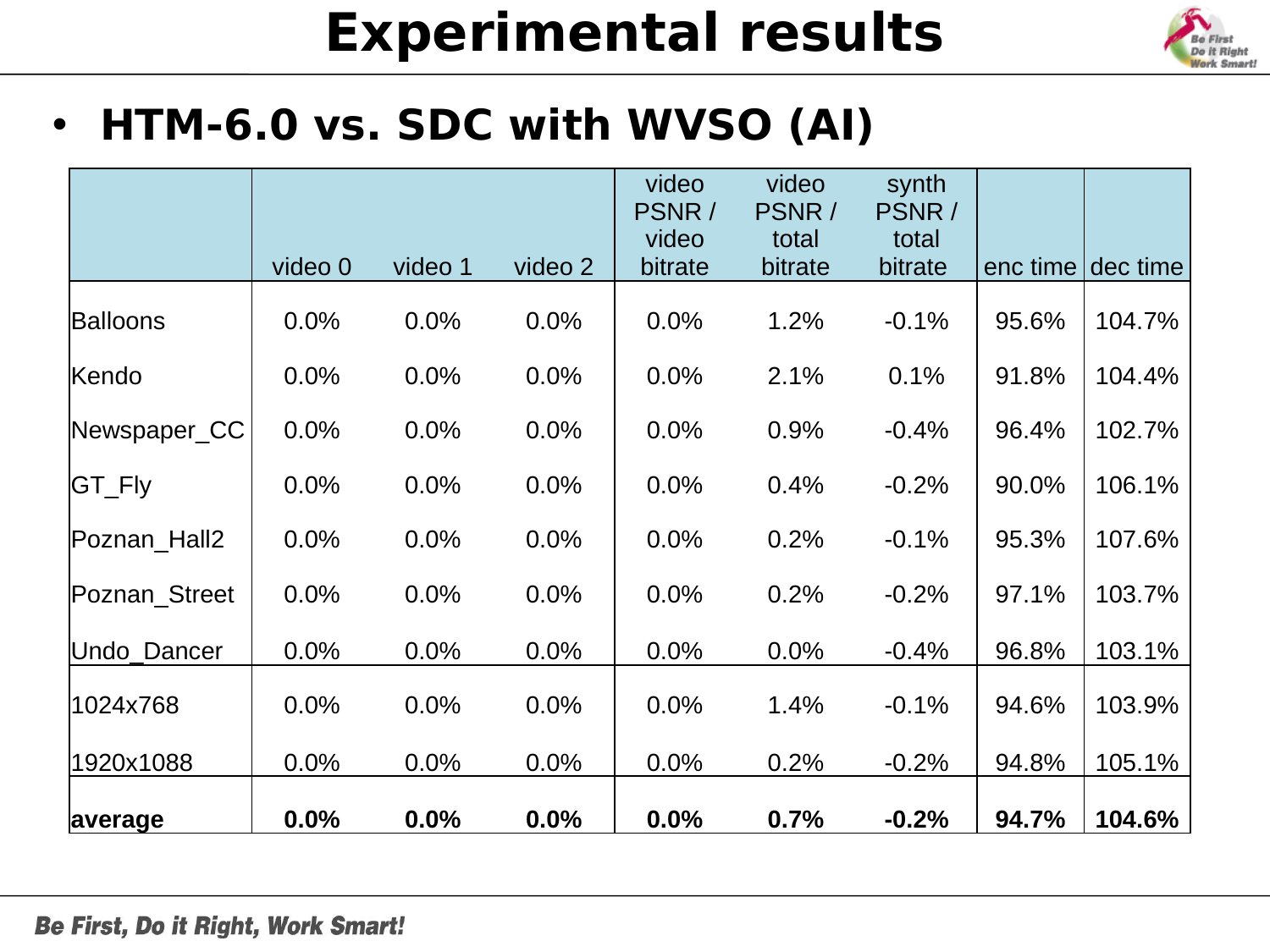

# Experimental results
HTM-6.0 vs. SDC with WVSO (AI)

|  | video 0 | video 1 | video 2 | video PSNR / video bitrate | video PSNR / total bitrate | synth PSNR / total bitrate | enc time | dec time |
| --- | --- | --- | --- | --- | --- | --- | --- | --- |
| Balloons | 0.0% | 0.0% | 0.0% | 0.0% | 1.2% | -0.1% | 95.6% | 104.7% |
| Kendo | 0.0% | 0.0% | 0.0% | 0.0% | 2.1% | 0.1% | 91.8% | 104.4% |
| Newspaper\_CC | 0.0% | 0.0% | 0.0% | 0.0% | 0.9% | -0.4% | 96.4% | 102.7% |
| GT\_Fly | 0.0% | 0.0% | 0.0% | 0.0% | 0.4% | -0.2% | 90.0% | 106.1% |
| Poznan\_Hall2 | 0.0% | 0.0% | 0.0% | 0.0% | 0.2% | -0.1% | 95.3% | 107.6% |
| Poznan\_Street | 0.0% | 0.0% | 0.0% | 0.0% | 0.2% | -0.2% | 97.1% | 103.7% |
| Undo\_Dancer | 0.0% | 0.0% | 0.0% | 0.0% | 0.0% | -0.4% | 96.8% | 103.1% |
| 1024x768 | 0.0% | 0.0% | 0.0% | 0.0% | 1.4% | -0.1% | 94.6% | 103.9% |
| 1920x1088 | 0.0% | 0.0% | 0.0% | 0.0% | 0.2% | -0.2% | 94.8% | 105.1% |
| average | 0.0% | 0.0% | 0.0% | 0.0% | 0.7% | -0.2% | 94.7% | 104.6% |